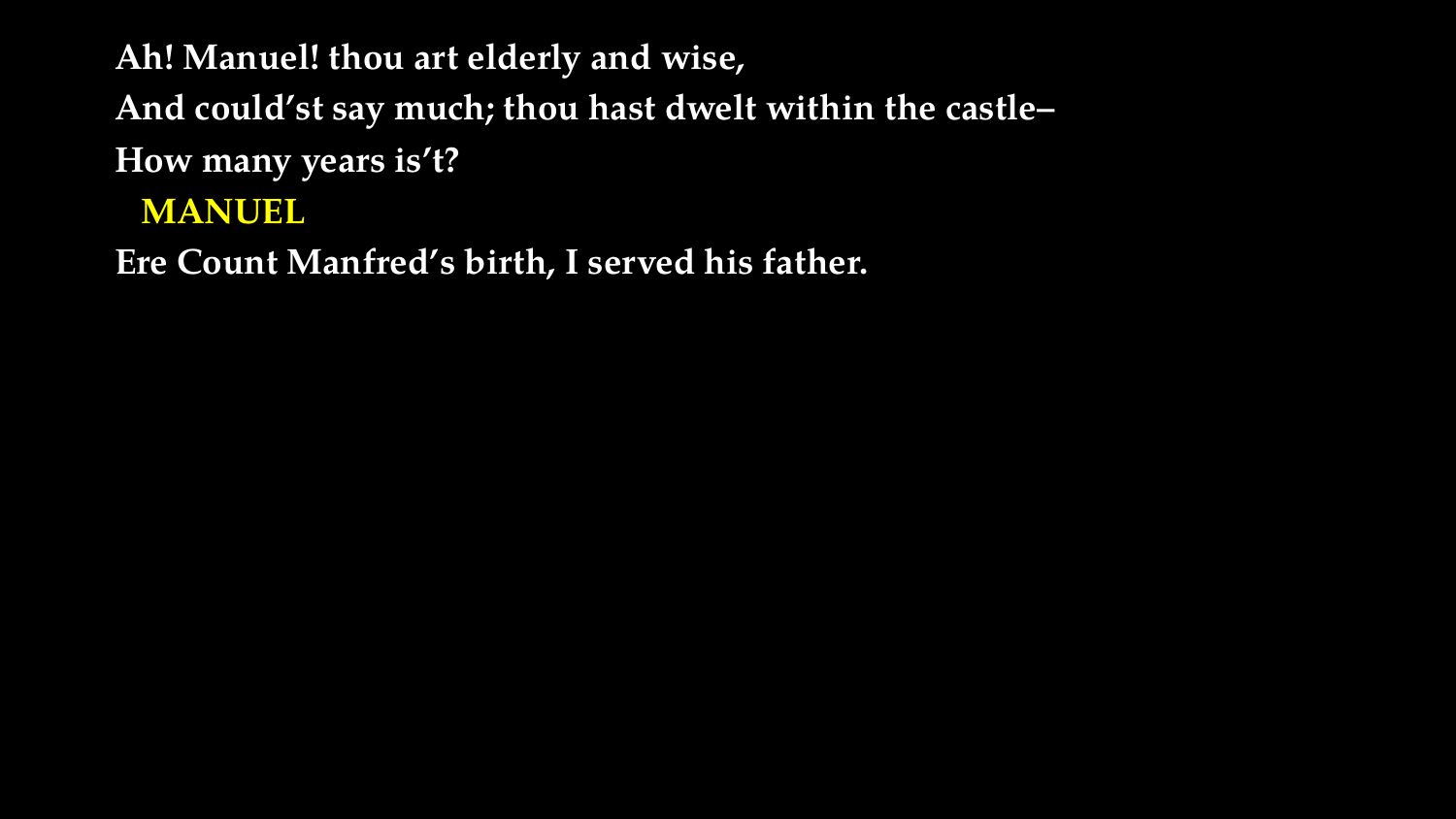

# Ah! Manuel! thou art elderly and wise, And could’st say much; thou hast dwelt within the castle– How many years is’t? MANUEL Ere Count Manfred’s birth, I served his father.